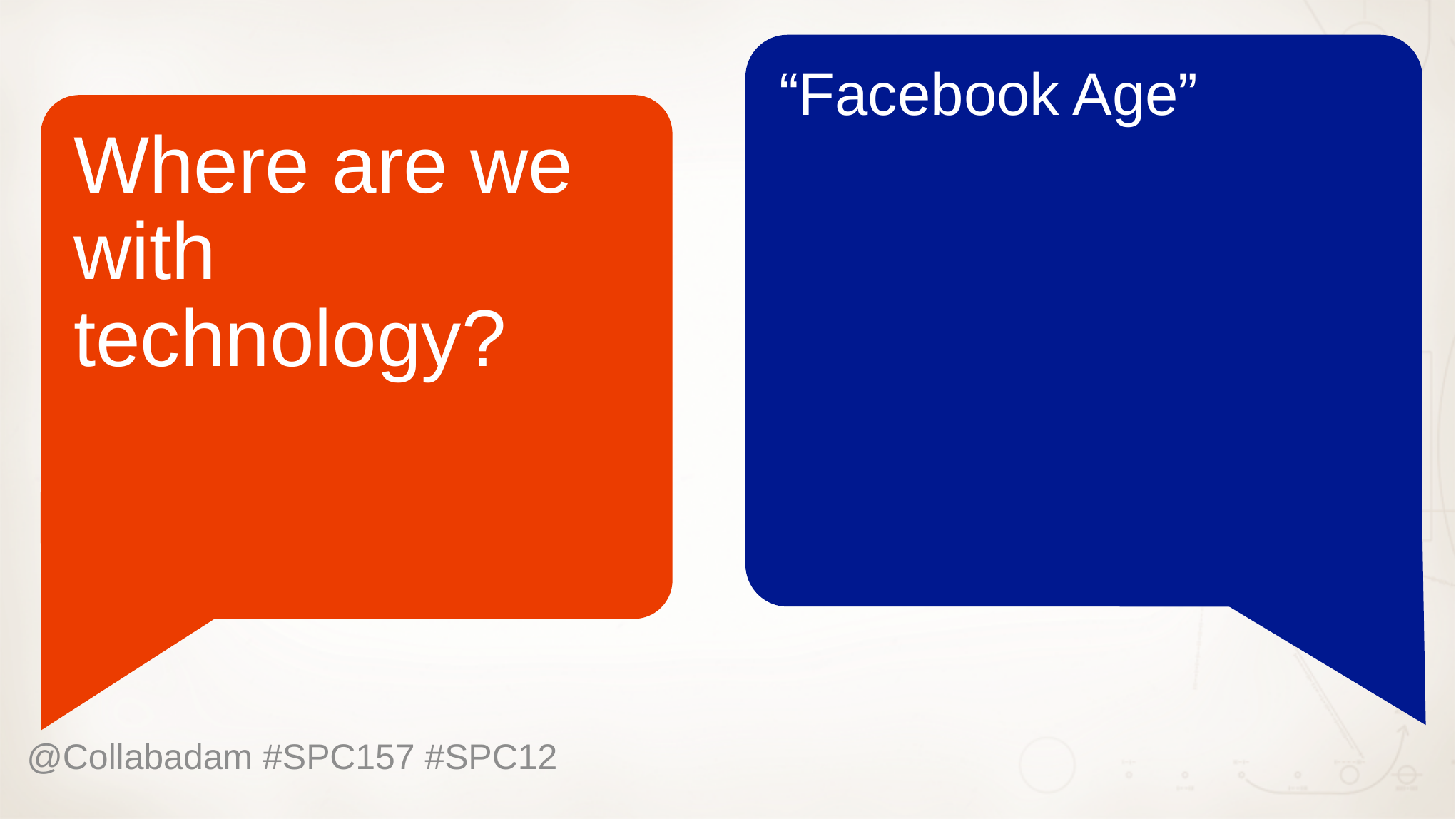

“Facebook Age”

Where are we with technology?